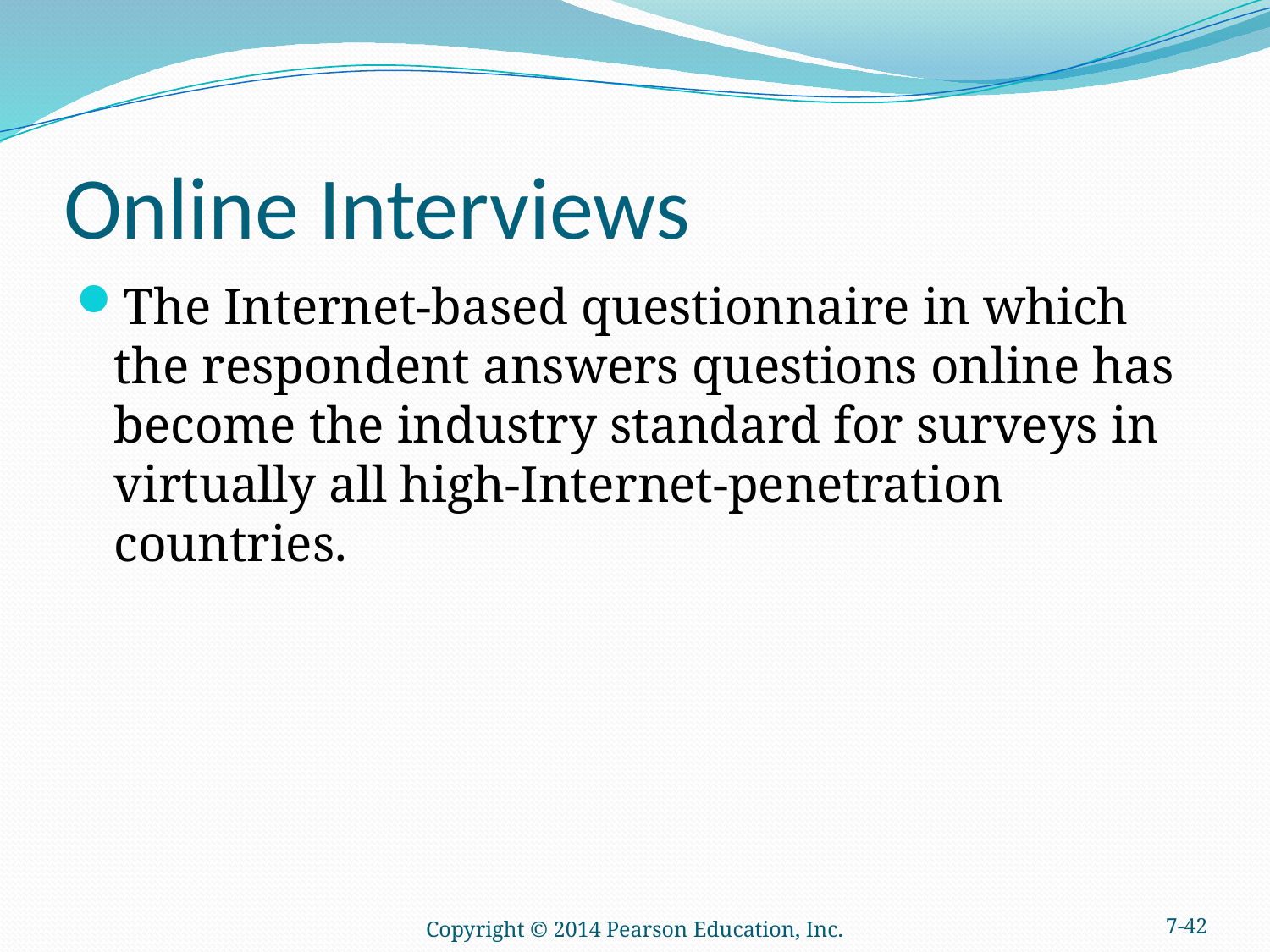

# Online Interviews
The Internet-based questionnaire in which the respondent answers questions online has become the industry standard for surveys in virtually all high-Internet-penetration countries.